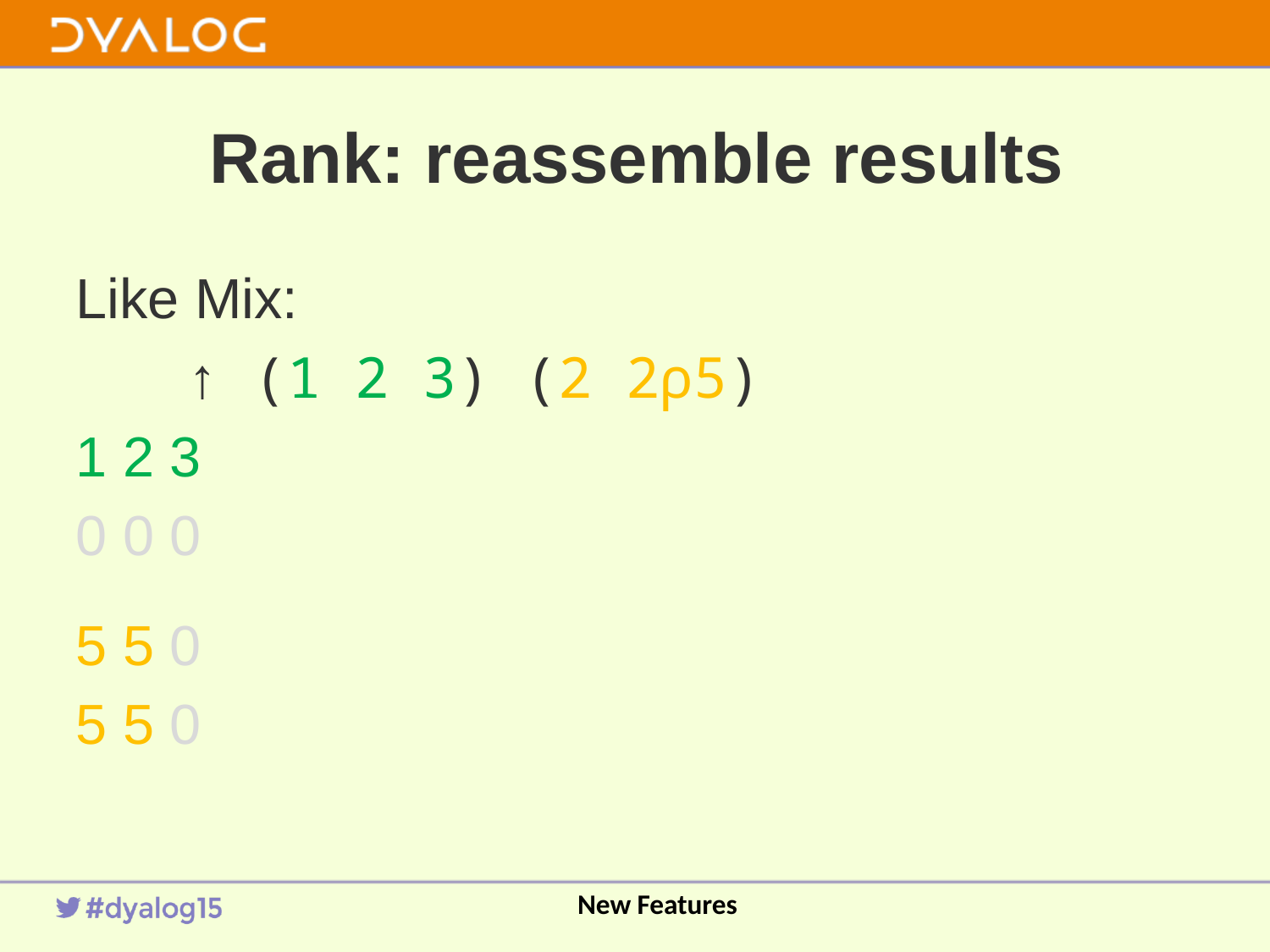

# Rank: reassemble results
Like Mix:
       ↑ (1 2 3) (2 2⍴5)
1 2 3
0 0 0
5 5 0
5 5 0
New Features